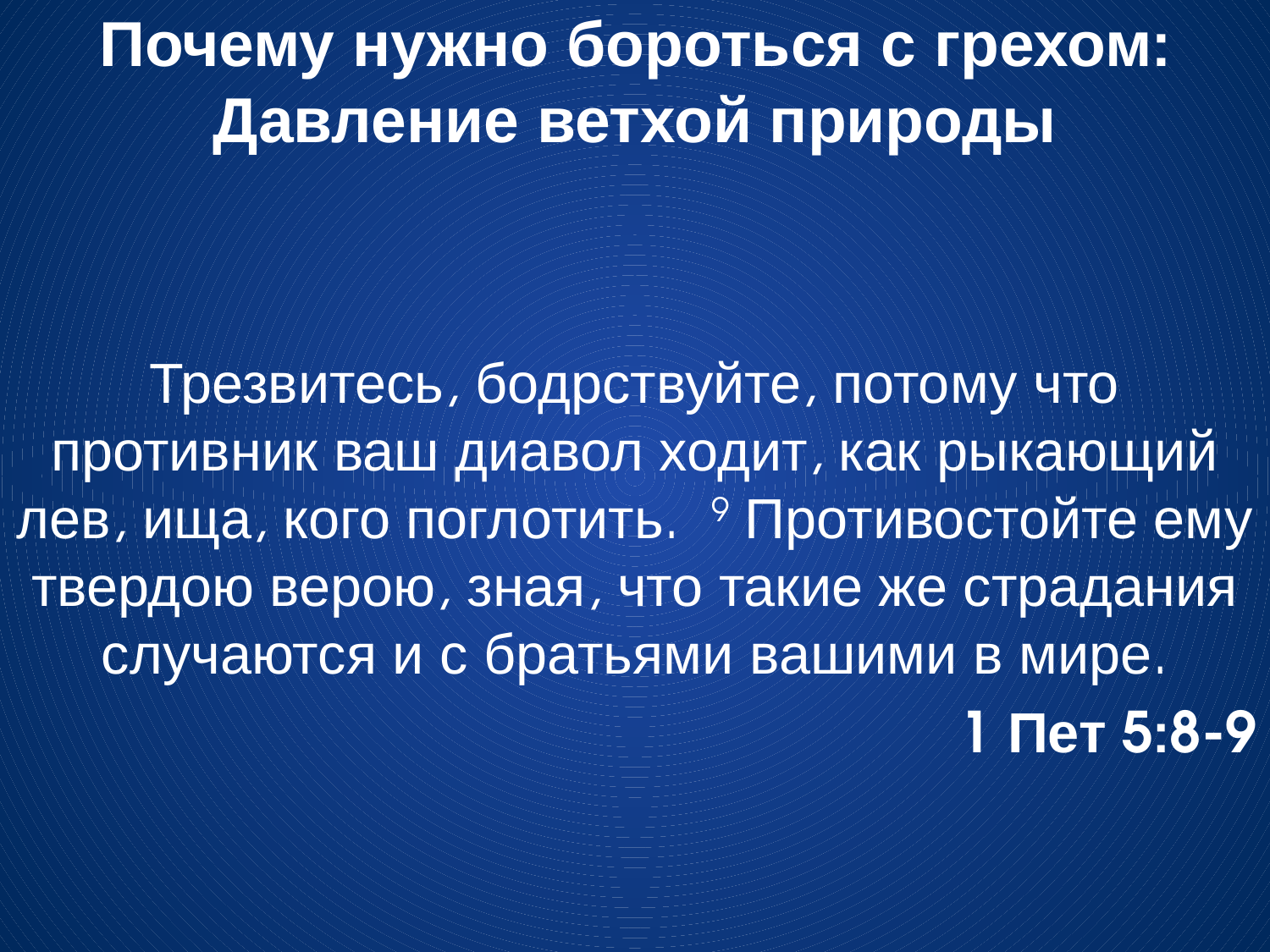

# Почему нужно бороться с грехом: Давление ветхой природы
Трезвитесь, бодрствуйте, потому что противник ваш диавол ходит, как рыкающий лев, ища, кого поглотить.  9 Противостойте ему твердою верою, зная, что такие же страдания случаются и с братьями вашими в мире.
1 Пет 5:8-9